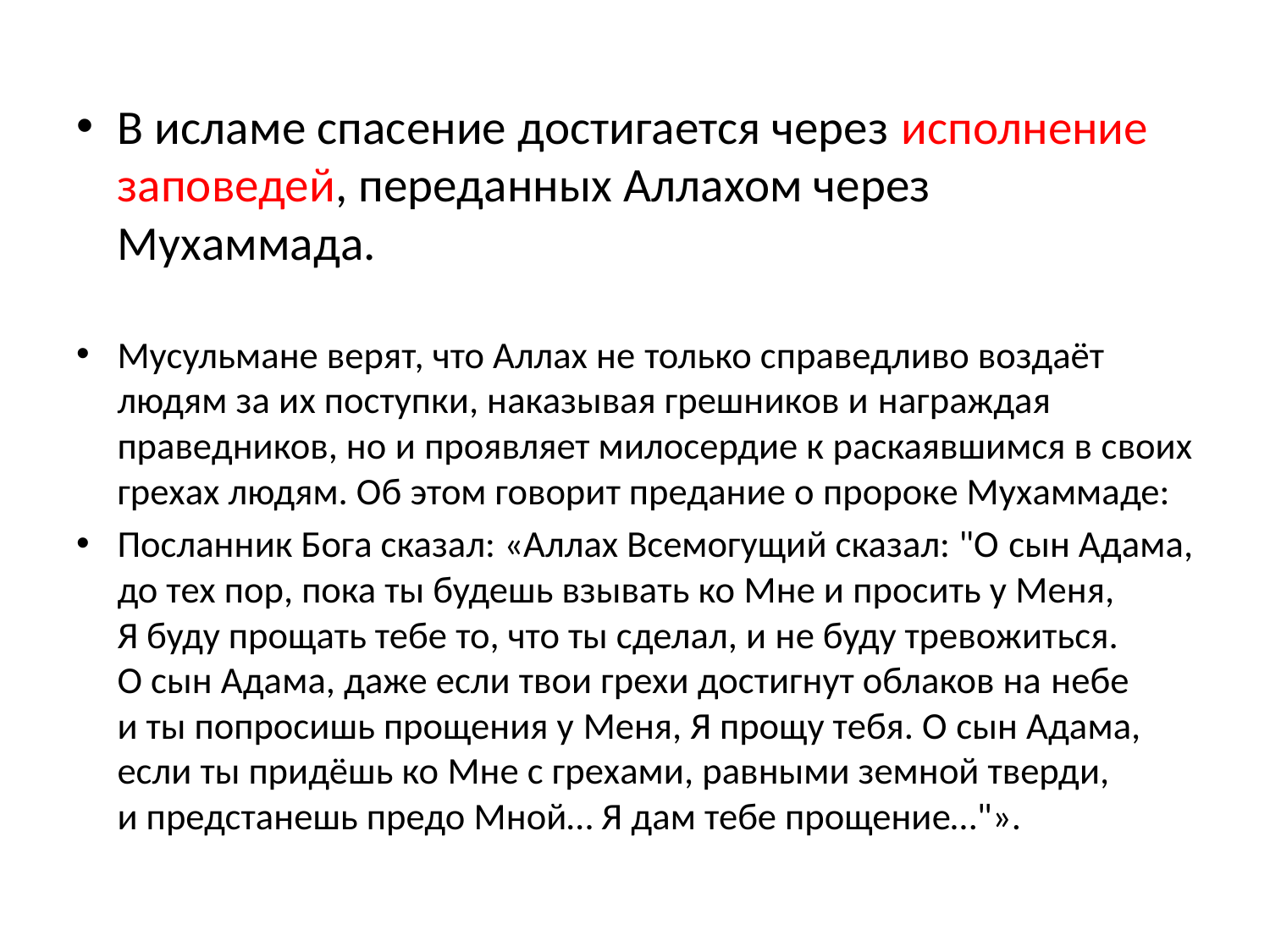

#
В исламе спасение достигается через исполнение заповедей, переданных Аллахом через Мухаммада.

Мусульмане верят, что Аллах не только справедливо воздаёт людям за их поступки, наказывая грешников и награждая праведников, но и проявляет милосердие к раскаявшимся в своих грехах людям. Об этом говорит предание о пророке Мухаммаде:
Посланник Бога сказал: «Аллах Всемогущий сказал: "О сын Адама, до тех пор, пока ты будешь взывать ко Мне и просить у Меня, Я буду прощать тебе то, что ты сделал, и не буду тревожиться. О сын Адама, даже если твои грехи достигнут облаков на небе и ты попросишь прощения у Меня, Я прощу тебя. О сын Адама, если ты придёшь ко Мне с грехами, равными земной тверди, и предстанешь предо Мной… Я дам тебе прощение…"».